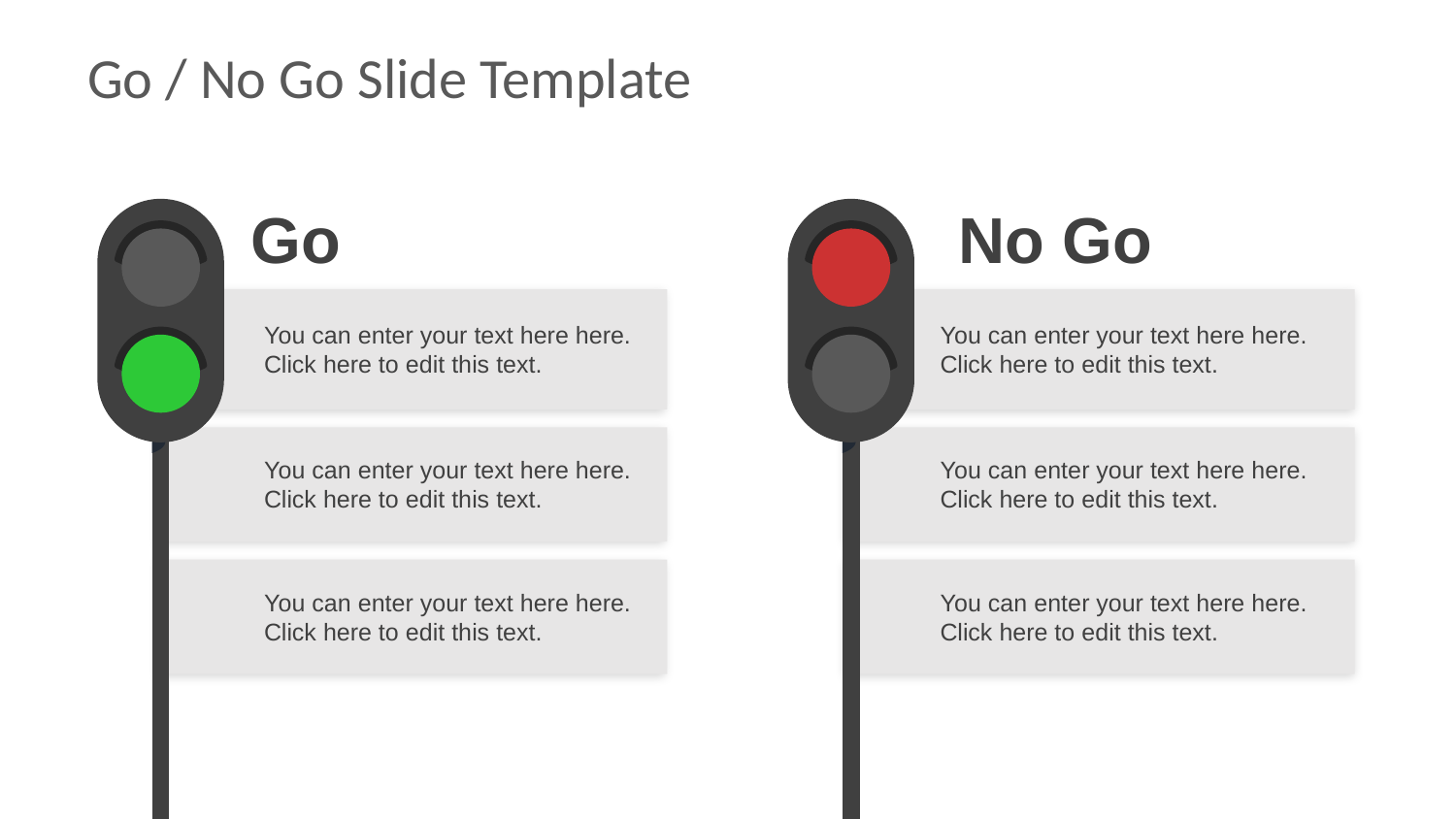

# Go / No Go Slide Template

Go

No Go

You can enter your text here here. Click here to edit this text.
You can enter your text here here. Click here to edit this text.

You can enter your text here here. Click here to edit this text.
You can enter your text here here. Click here to edit this text.

You can enter your text here here. Click here to edit this text.
You can enter your text here here. Click here to edit this text.